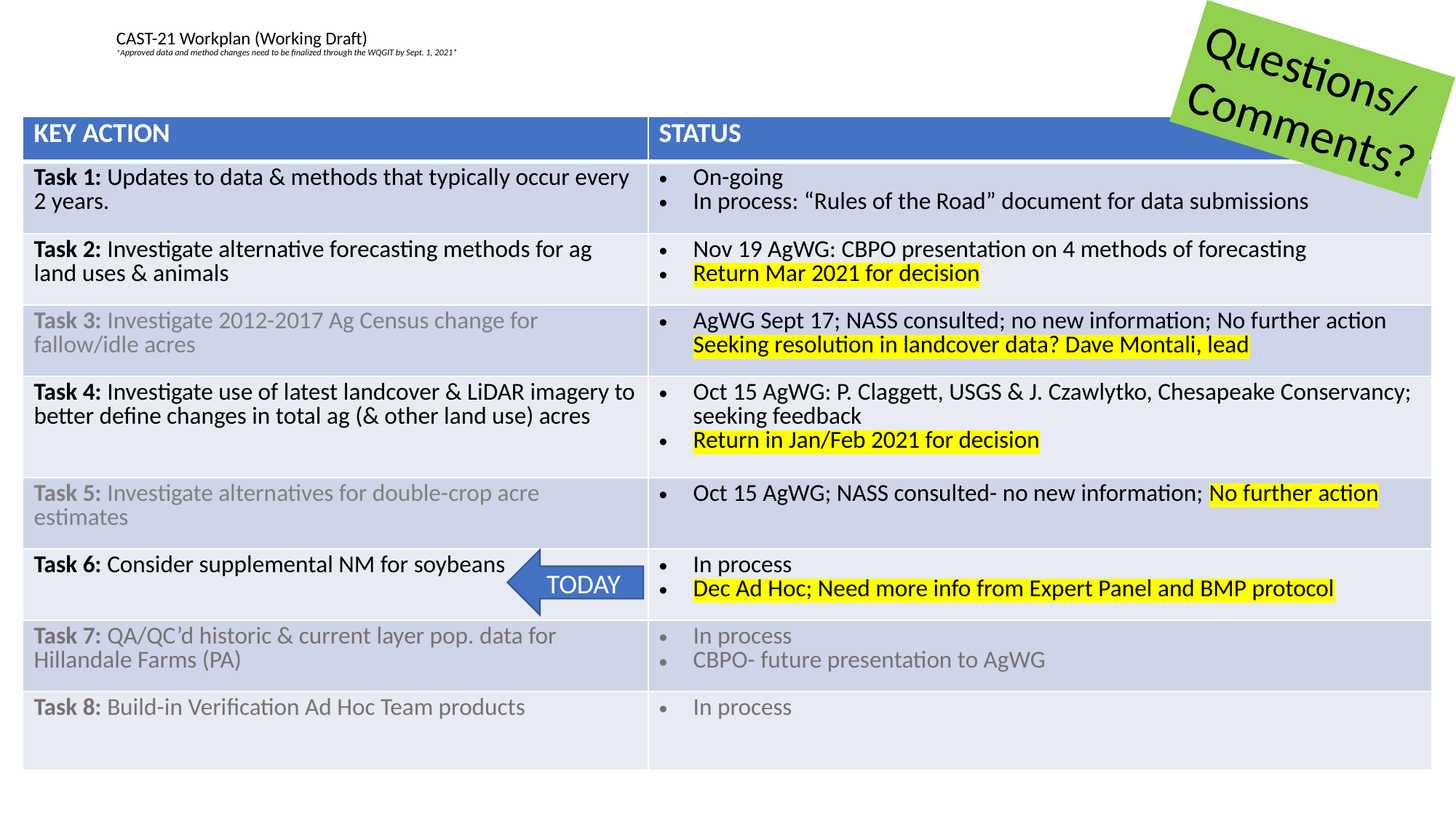

# CAST-21 Workplan (Working Draft) *Approved data and method changes need to be finalized through the WQGIT by Sept. 1, 2021*
Questions/Comments?
| KEY ACTION | STATUS |
| --- | --- |
| Task 1: Updates to data & methods that typically occur every 2 years. | On-going In process: “Rules of the Road” document for data submissions |
| Task 2: Investigate alternative forecasting methods for ag land uses & animals | Nov 19 AgWG: CBPO presentation on 4 methods of forecasting Return Mar 2021 for decision |
| Task 3: Investigate 2012-2017 Ag Census change for fallow/idle acres | AgWG Sept 17; NASS consulted; no new information; No further action Seeking resolution in landcover data? Dave Montali, lead |
| Task 4: Investigate use of latest landcover & LiDAR imagery to better define changes in total ag (& other land use) acres | Oct 15 AgWG: P. Claggett, USGS & J. Czawlytko, Chesapeake Conservancy; seeking feedback Return in Jan/Feb 2021 for decision |
| Task 5: Investigate alternatives for double-crop acre estimates | Oct 15 AgWG; NASS consulted- no new information; No further action |
| Task 6: Consider supplemental NM for soybeans | In process Dec Ad Hoc; Need more info from Expert Panel and BMP protocol |
| Task 7: QA/QC’d historic & current layer pop. data for Hillandale Farms (PA) | In process CBPO- future presentation to AgWG |
| Task 8: Build-in Verification Ad Hoc Team products | In process |
TODAY